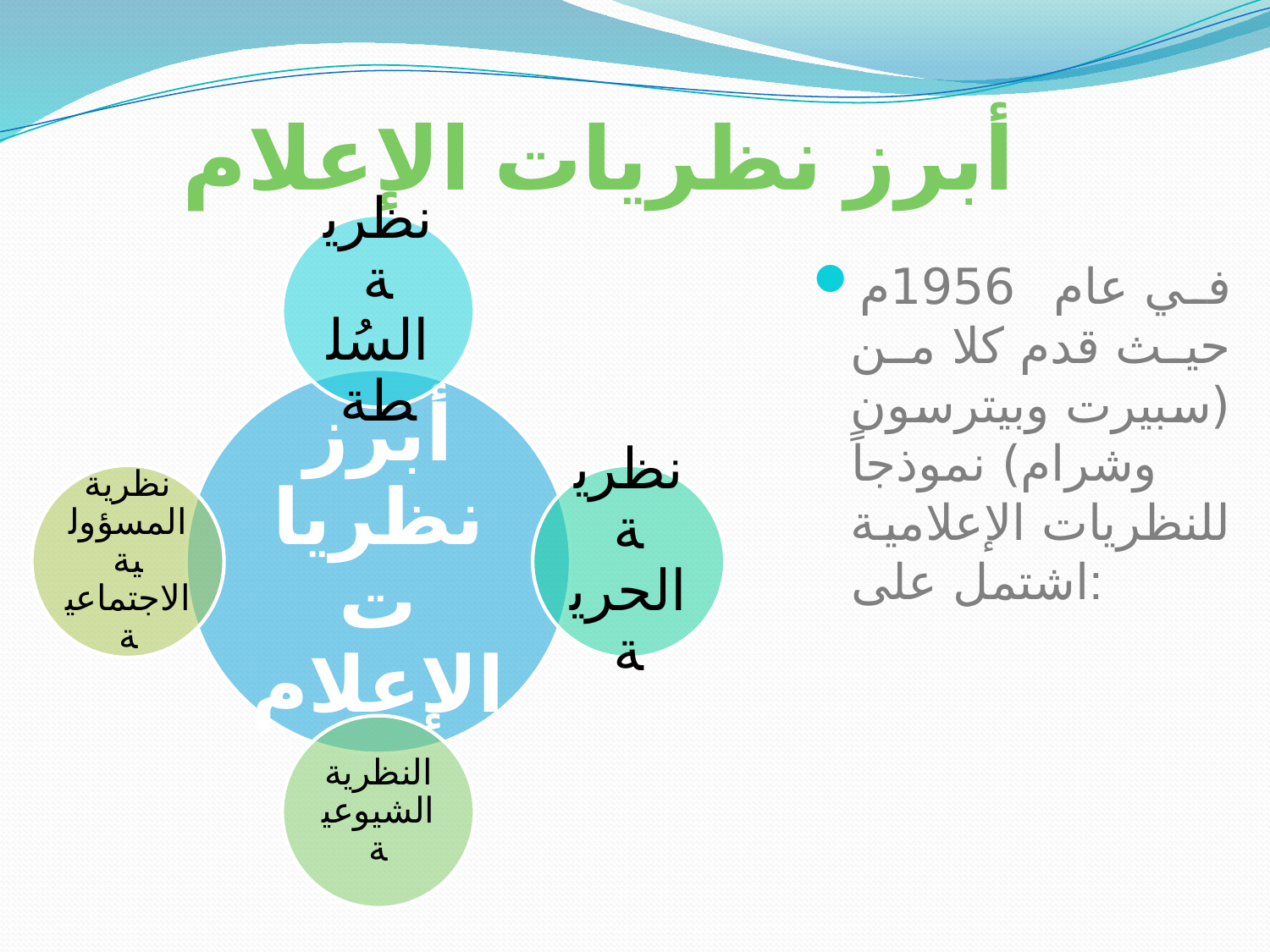

# أبرز نظريات الإعلام
أبرز نظريات الإعلام
نظرية السُلطة
نظرية الحرية
النظرية الشيوعية
نظرية المسؤولية الاجتماعية
في عام 1956م حيث قدم كلا من (سبيرت وبيترسون وشرام) نموذجاً للنظريات الإعلامية اشتمل على: